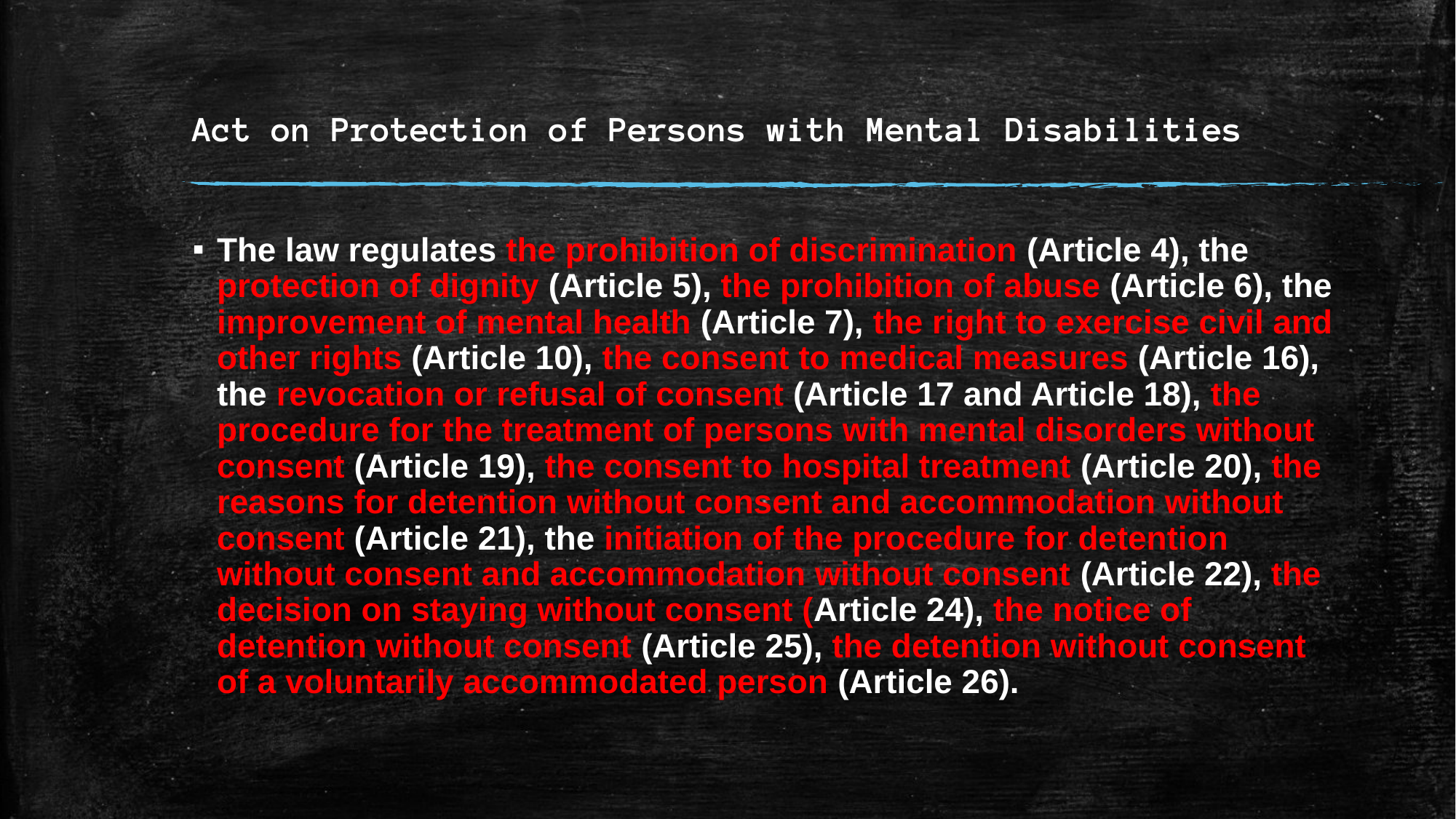

# Act on Protection of Persons with Mental Disabilities
The law regulates the prohibition of discrimination (Article 4), the protection of dignity (Article 5), the prohibition of abuse (Article 6), the improvement of mental health (Article 7), the right to exercise civil and other rights (Article 10), the consent to medical measures (Article 16), the revocation or refusal of consent (Article 17 and Article 18), the procedure for the treatment of persons with mental disorders without consent (Article 19), the consent to hospital treatment (Article 20), the reasons for detention without consent and accommodation without consent (Article 21), the initiation of the procedure for detention without consent and accommodation without consent (Article 22), the decision on staying without consent (Article 24), the notice of detention without consent (Article 25), the detention without consent of a voluntarily accommodated person (Article 26).